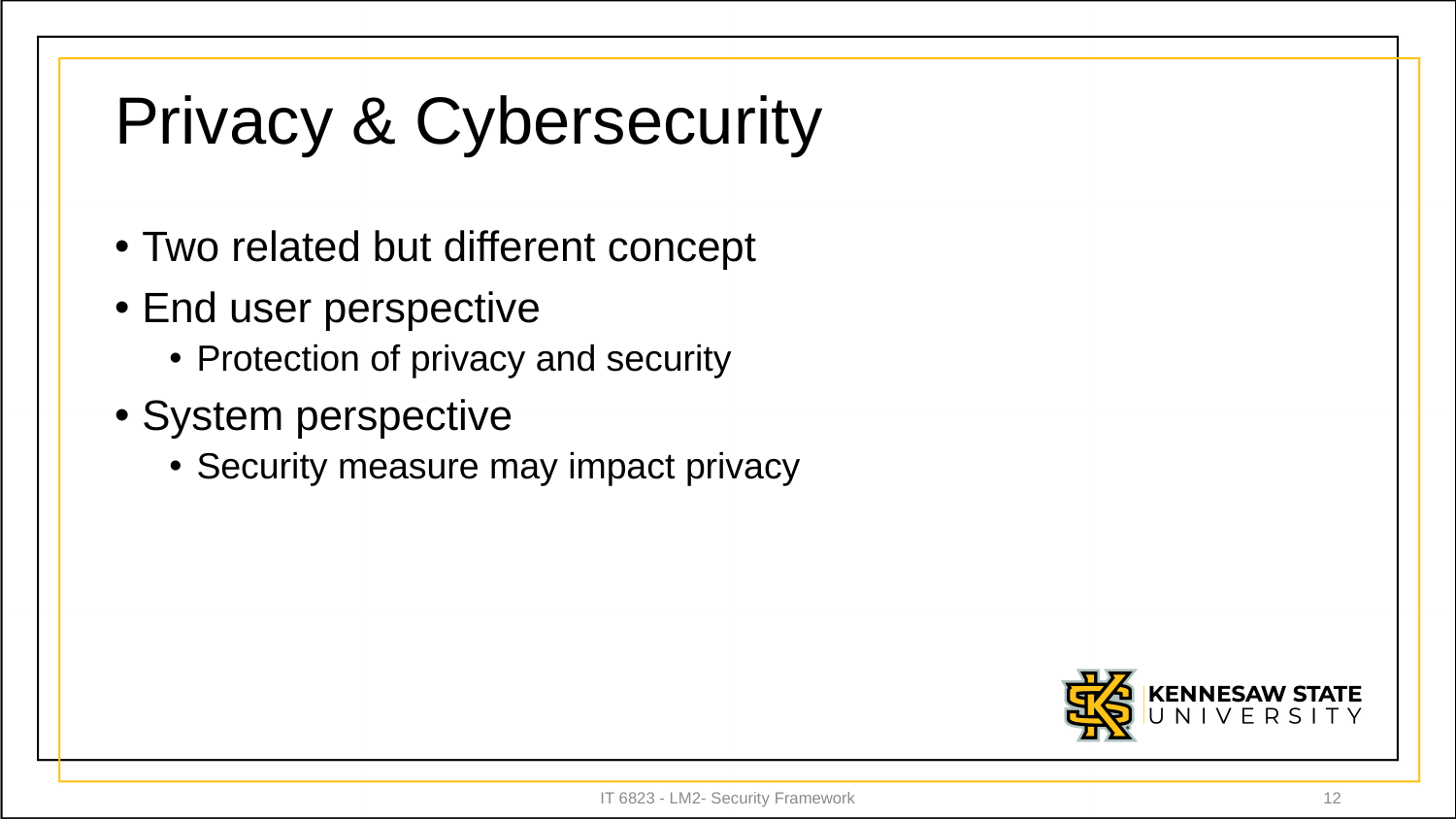

# Privacy & Cybersecurity
Two related but different concept
End user perspective
Protection of privacy and security
System perspective
Security measure may impact privacy

IT 6823 - LM2- Security Framework
12